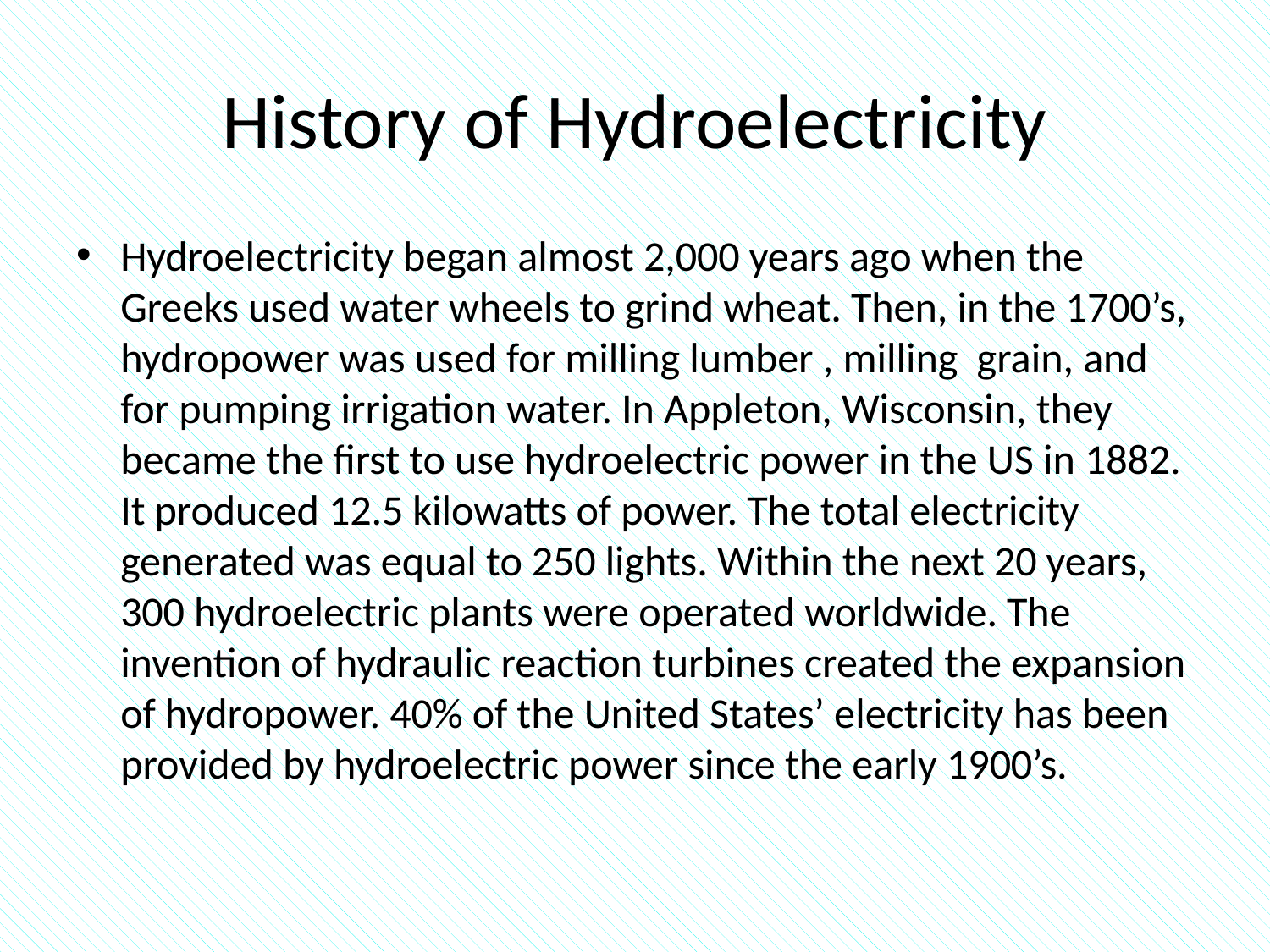

# History of Hydroelectricity
Hydroelectricity began almost 2,000 years ago when the Greeks used water wheels to grind wheat. Then, in the 1700’s, hydropower was used for milling lumber , milling  grain, and for pumping irrigation water. In Appleton, Wisconsin, they became the first to use hydroelectric power in the US in 1882. It produced 12.5 kilowatts of power. The total electricity generated was equal to 250 lights. Within the next 20 years, 300 hydroelectric plants were operated worldwide. The invention of hydraulic reaction turbines created the expansion of hydropower. 40% of the United States’ electricity has been provided by hydroelectric power since the early 1900’s.